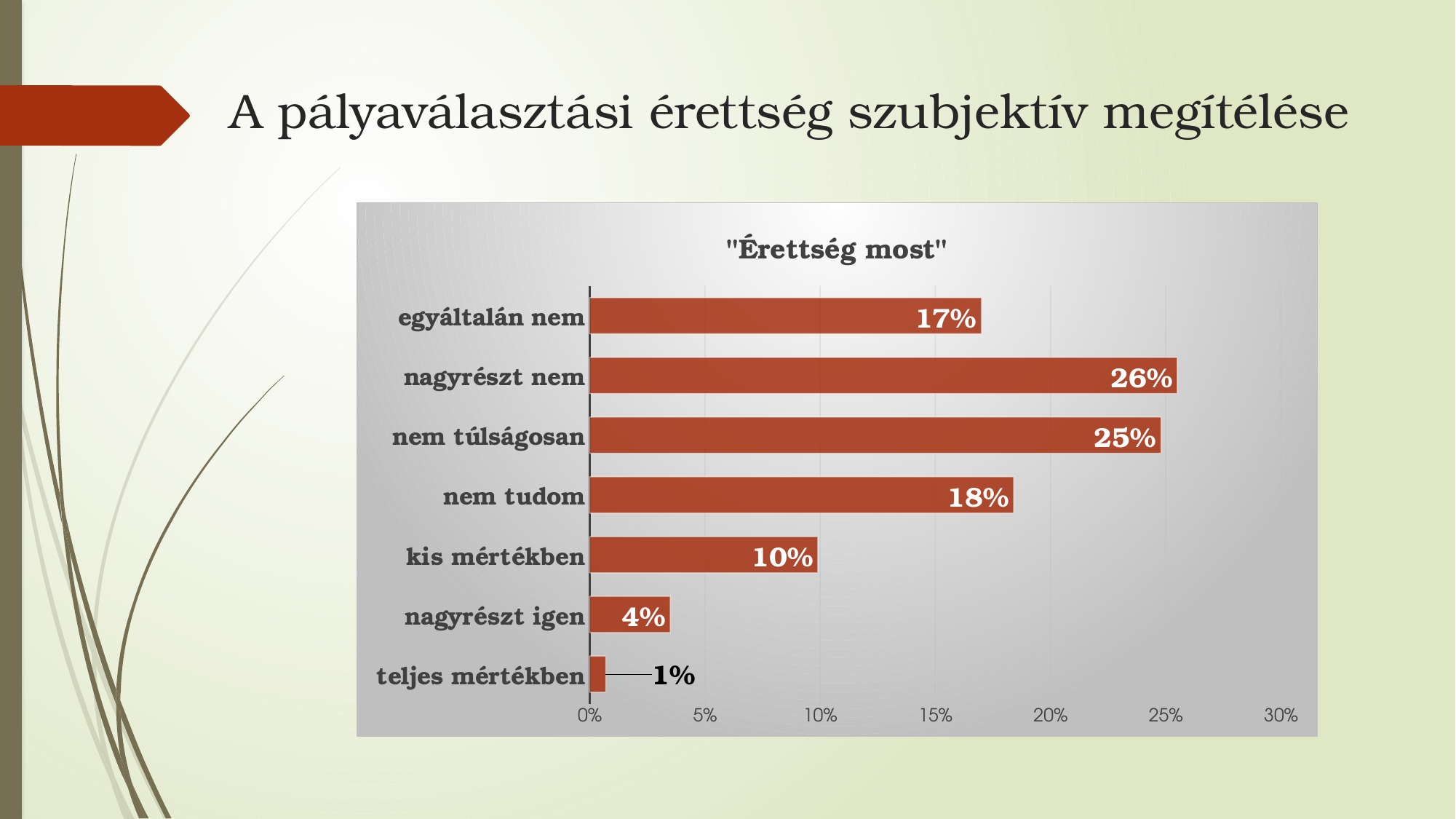

# A pályaválasztási érettség szubjektív megítélése

### Chart: "Érettség most"

| Category |  |
|---|---|
| teljes mértékben | 0.007 |
| nagyrészt igen | 0.035 |
| kis mértékben | 0.099 |
| nem tudom | 0.184 |
| nem túlságosan | 0.248 |
| nagyrészt nem | 0.255 |
| egyáltalán nem | 0.17 |